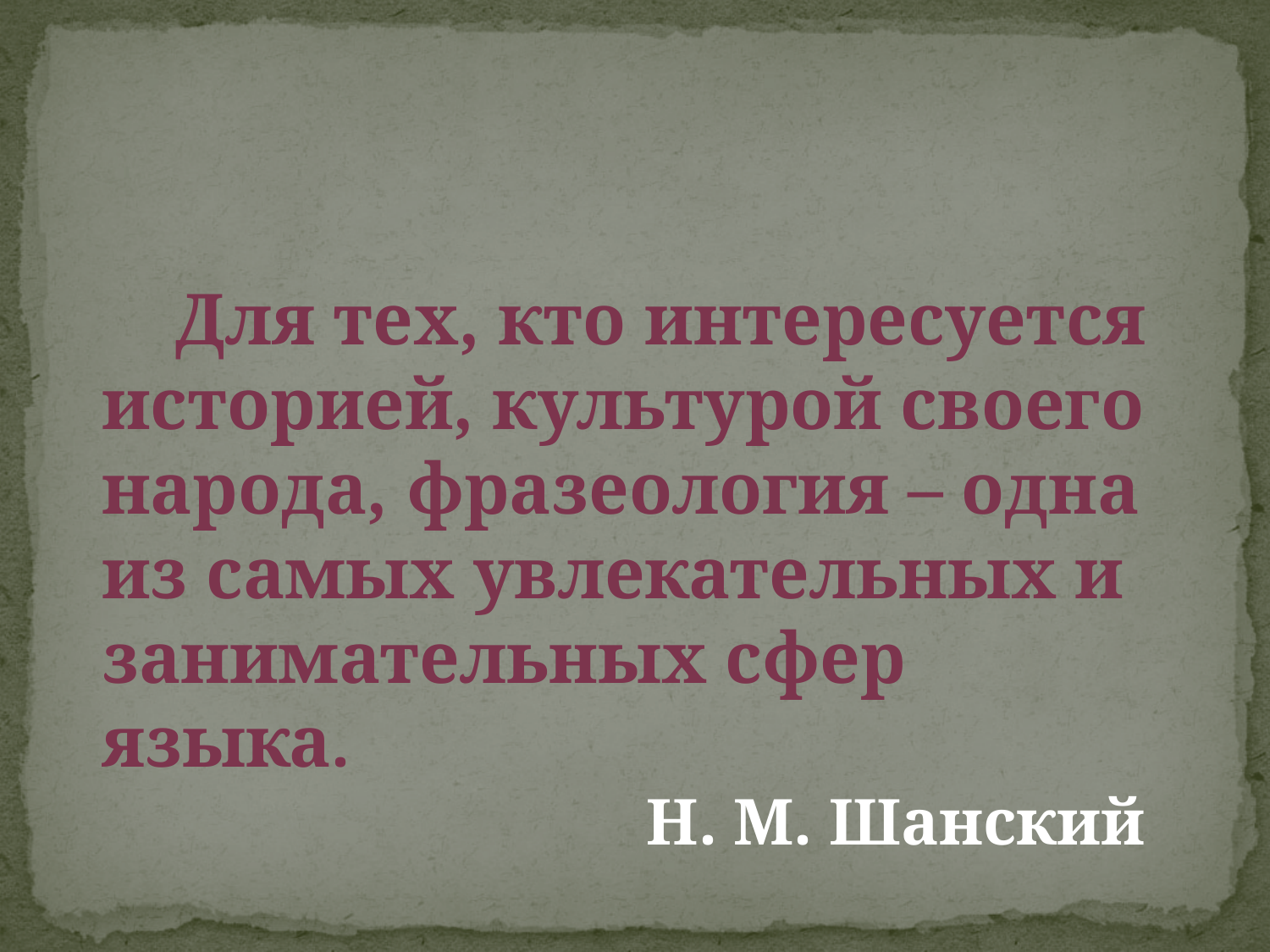

#
    Для тех, кто интересуется  историей, культурой своего народа, фразеология – одна из самых увлекательных и занимательных сфер языка.
                                 Н. М. Шанский